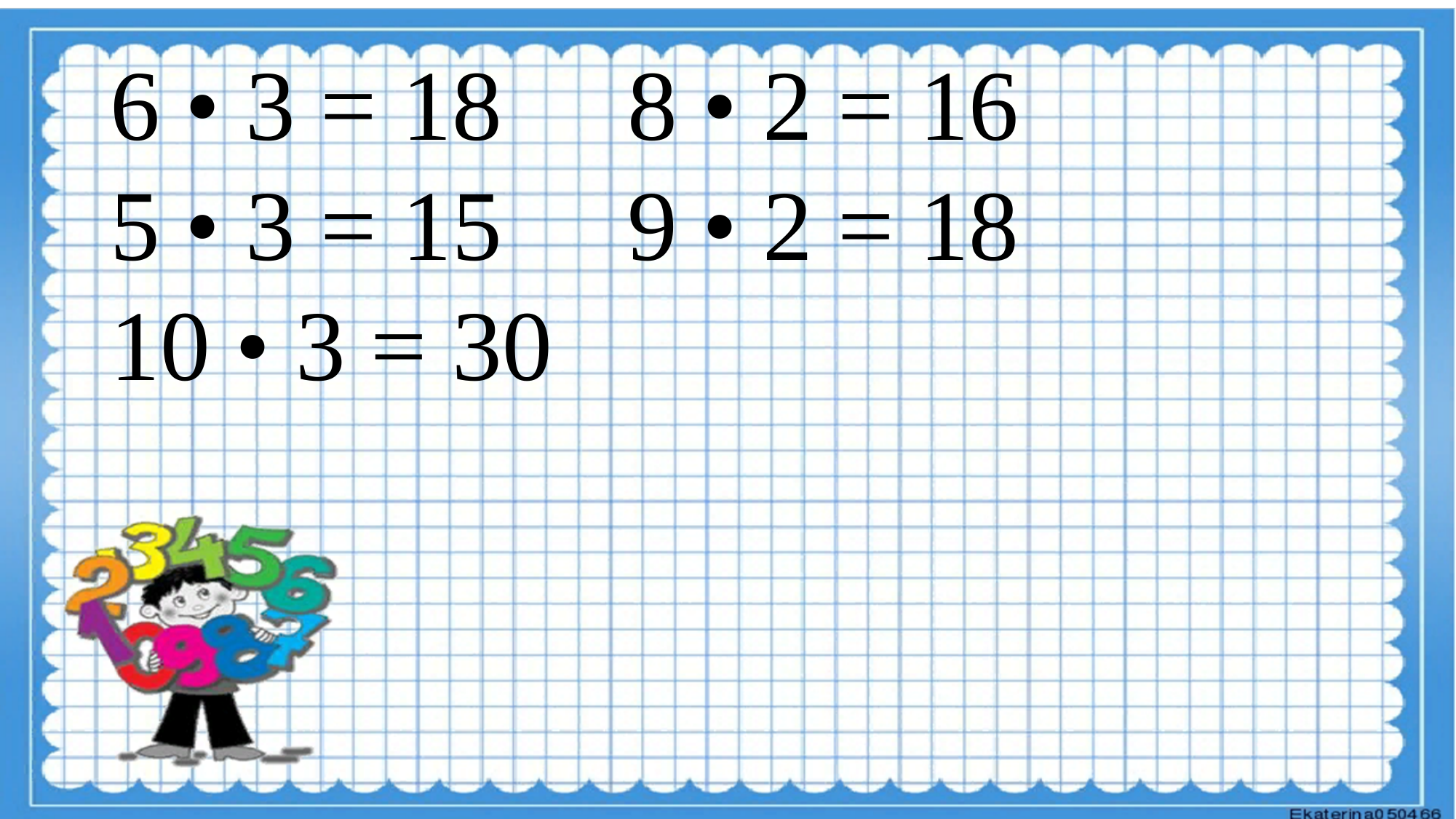

6 • 3 = 18     8 • 2 = 16
5 • 3 = 15     9 • 2 = 18   10 • 3 = 30